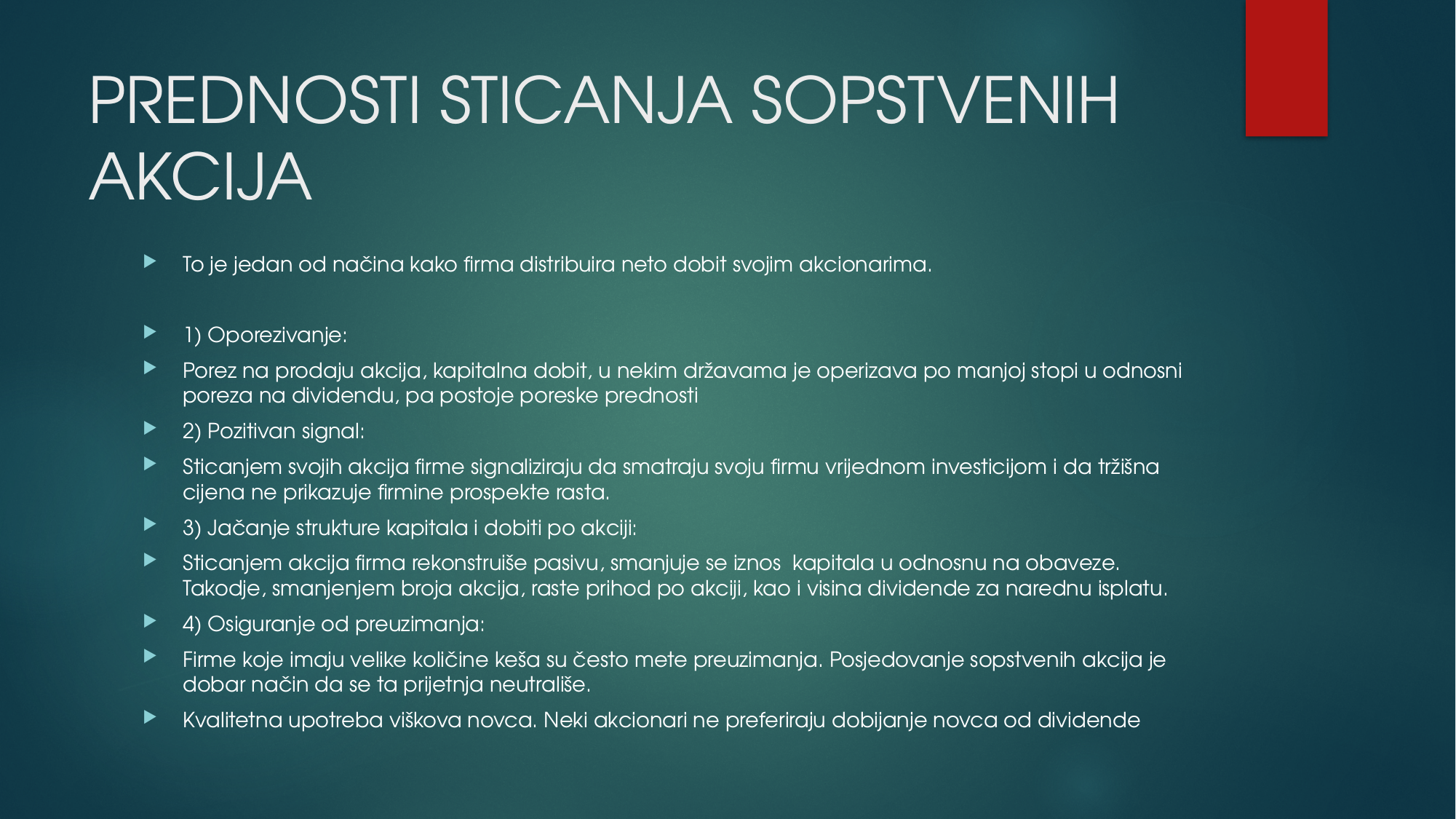

# PREDNOSTI STICANJA SOPSTVENIH AKCIJA
To je jedan od načina kako firma distribuira neto dobit svojim akcionarima.

1) Oporezivanje:
Porez na prodaju akcija, kapitalna dobit, u nekim državama je operizava po manjoj stopi u odnosni poreza na dividendu, pa postoje poreske prednosti
2) Pozitivan signal:
Sticanjem svojih akcija firme signaliziraju da smatraju svoju firmu vrijednom investicijom i da tržišna cijena ne prikazuje firmine prospekte rasta.
3) Jačanje strukture kapitala i dobiti po akciji:
Sticanjem akcija firma rekonstruiše pasivu, smanjuje se iznos  kapitala u odnosnu na obaveze. Takodje, smanjenjem broja akcija, raste prihod po akciji, kao i visina dividende za narednu isplatu.
4) Osiguranje od preuzimanja:
Firme koje imaju velike količine keša su često mete preuzimanja. Posjedovanje sopstvenih akcija je dobar način da se ta prijetnja neutrališe.
Kvalitetna upotreba viškova novca. Neki akcionari ne preferiraju dobijanje novca od dividende